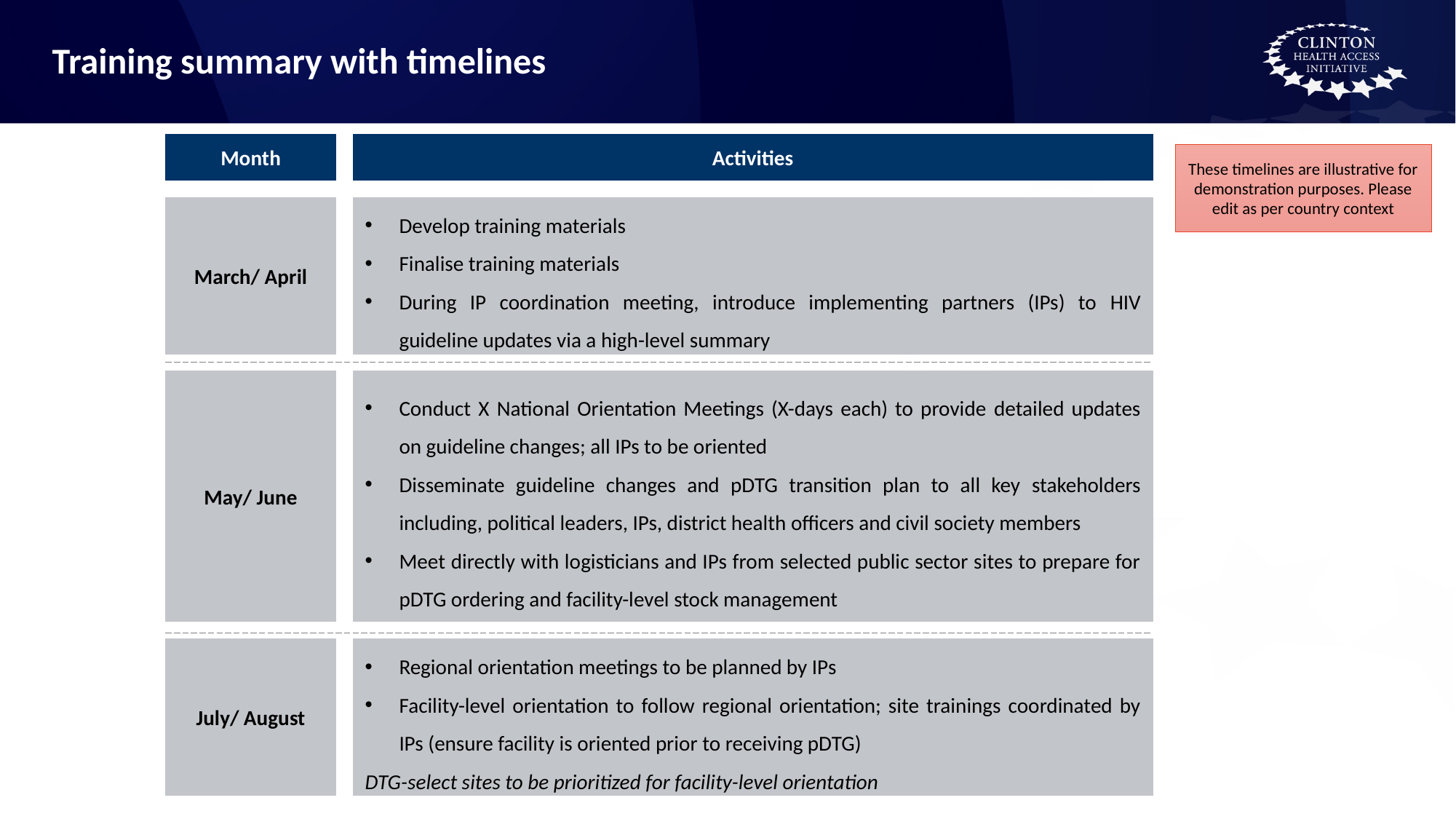

# Training summary with timelines
Month
Activities
These timelines are illustrative for demonstration purposes. Please edit as per country context
March/ April
Develop training materials
Finalise training materials
During IP coordination meeting, introduce implementing partners (IPs) to HIV guideline updates via a high-level summary
May/ June
Conduct X National Orientation Meetings (X-days each) to provide detailed updates on guideline changes; all IPs to be oriented
Disseminate guideline changes and pDTG transition plan to all key stakeholders including, political leaders, IPs, district health officers and civil society members
Meet directly with logisticians and IPs from selected public sector sites to prepare for pDTG ordering and facility-level stock management
July/ August
Regional orientation meetings to be planned by IPs
Facility-level orientation to follow regional orientation; site trainings coordinated by IPs (ensure facility is oriented prior to receiving pDTG)
DTG-select sites to be prioritized for facility-level orientation